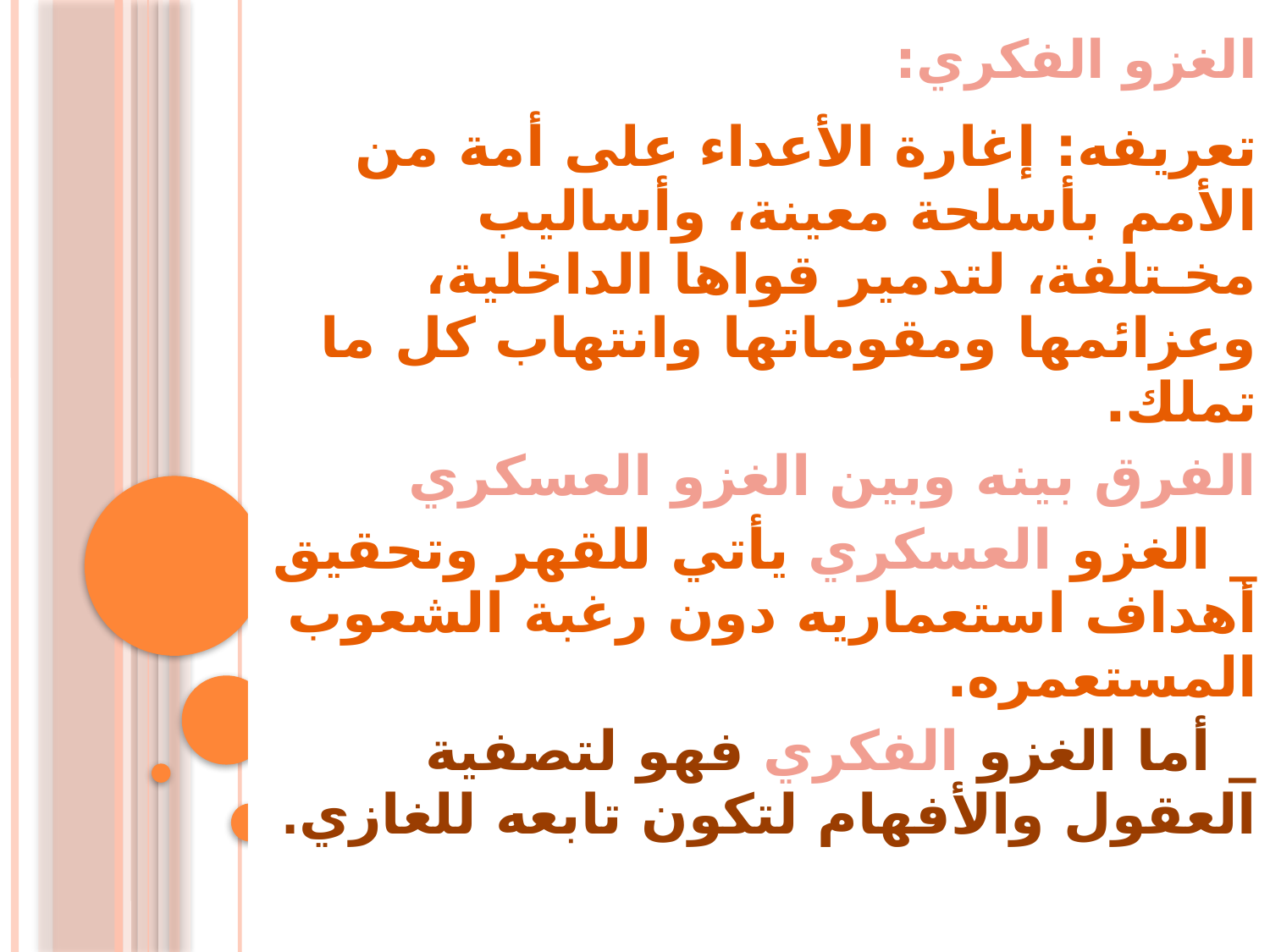

# الغزو الفكري:
تعريفه: إغارة الأعداء على أمة من الأمم بأسلحة معينة، وأساليب مخـتلفة، لتدمير قواها الداخلية، وعزائمها ومقوماتها وانتهاب كل ما تملك.
الفرق بينه وبين الغزو العسكري:
_ الغزو العسكري يأتي للقهر وتحقيق أهداف استعماريه دون رغبة الشعوب المستعمره.
_ أما الغزو الفكري فهو لتصفية العقول والأفهام لتكون تابعه للغازي.